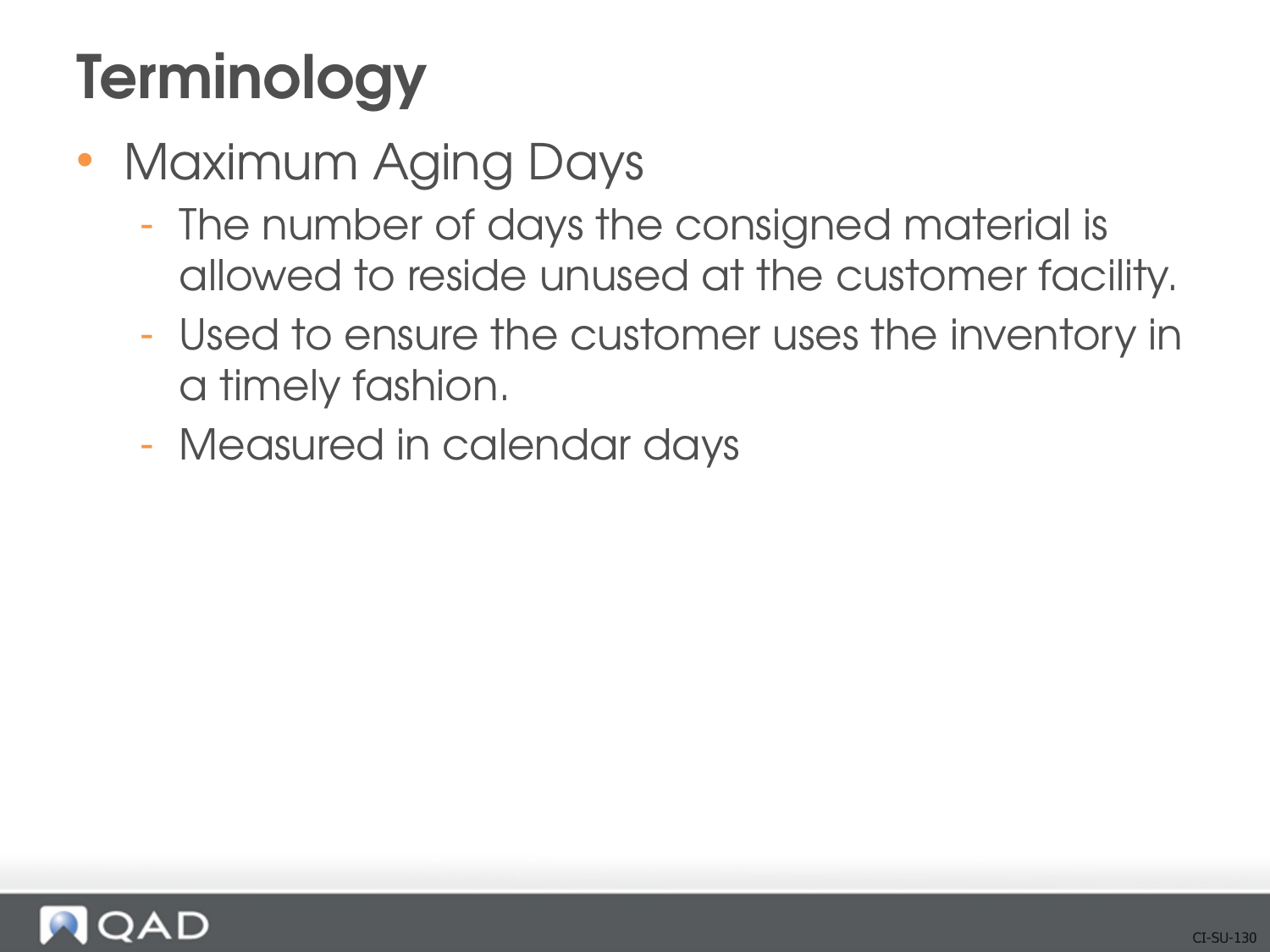

# Terminology
Maximum Aging Days
The number of days the consigned material is allowed to reside unused at the customer facility.
Used to ensure the customer uses the inventory in a timely fashion.
Measured in calendar days

CI-SU-130